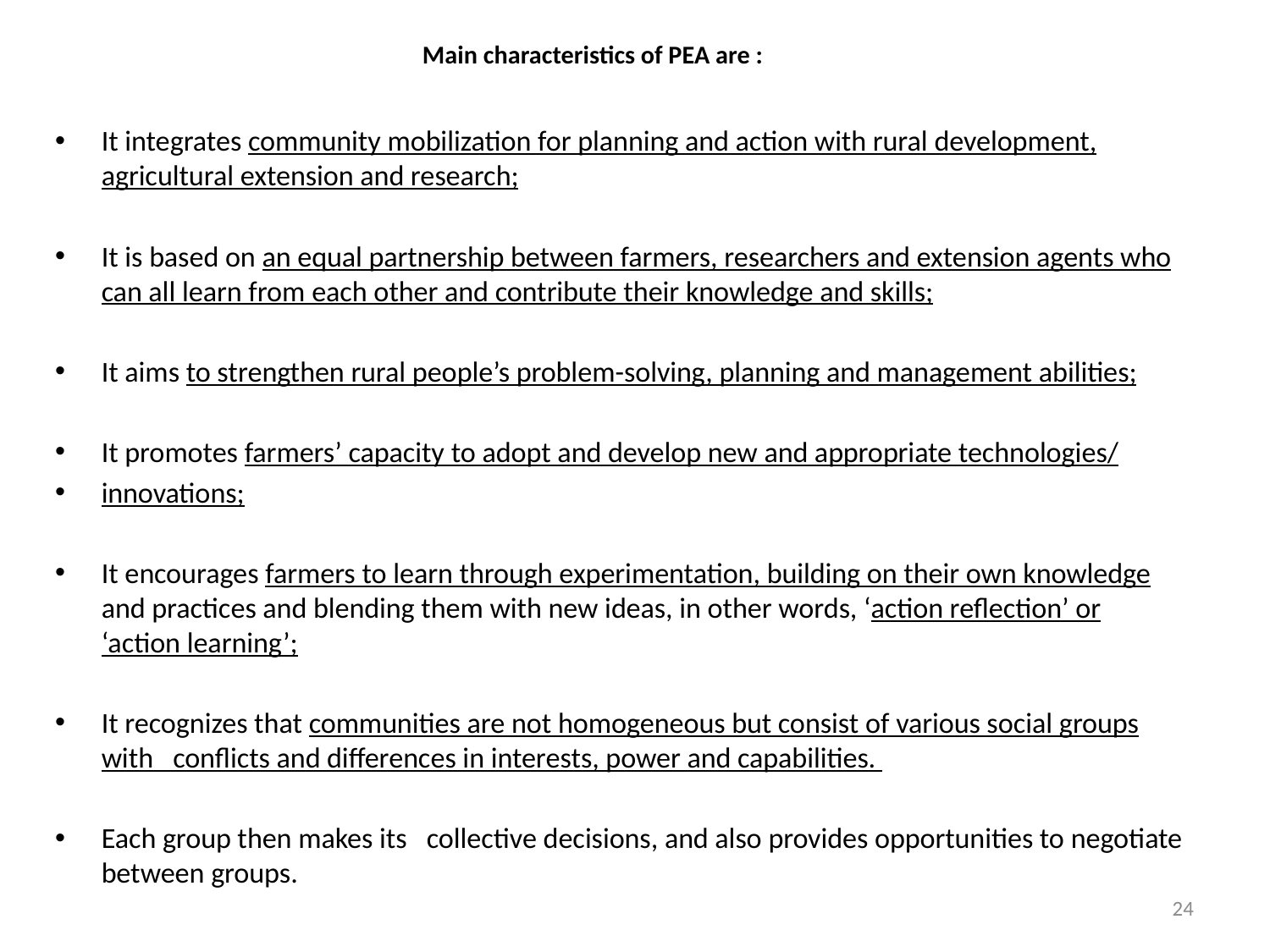

# Main characteristics of PEA are :
It integrates community mobilization for planning and action with rural development, agricultural extension and research;

It is based on an equal partnership between farmers, researchers and extension agents who can all learn from each other and contribute their knowledge and skills;

It aims to strengthen rural people’s problem-solving, planning and management abilities;

It promotes farmers’ capacity to adopt and develop new and appropriate technologies/
innovations;

It encourages farmers to learn through experimentation, building on their own knowledge and practices and blending them with new ideas, in other words, ‘action reflection’ or ‘action learning’;

It recognizes that communities are not homogeneous but consist of various social groups with   conflicts and differences in interests, power and capabilities.

Each group then makes its   collective decisions, and also provides opportunities to negotiate between groups.

24